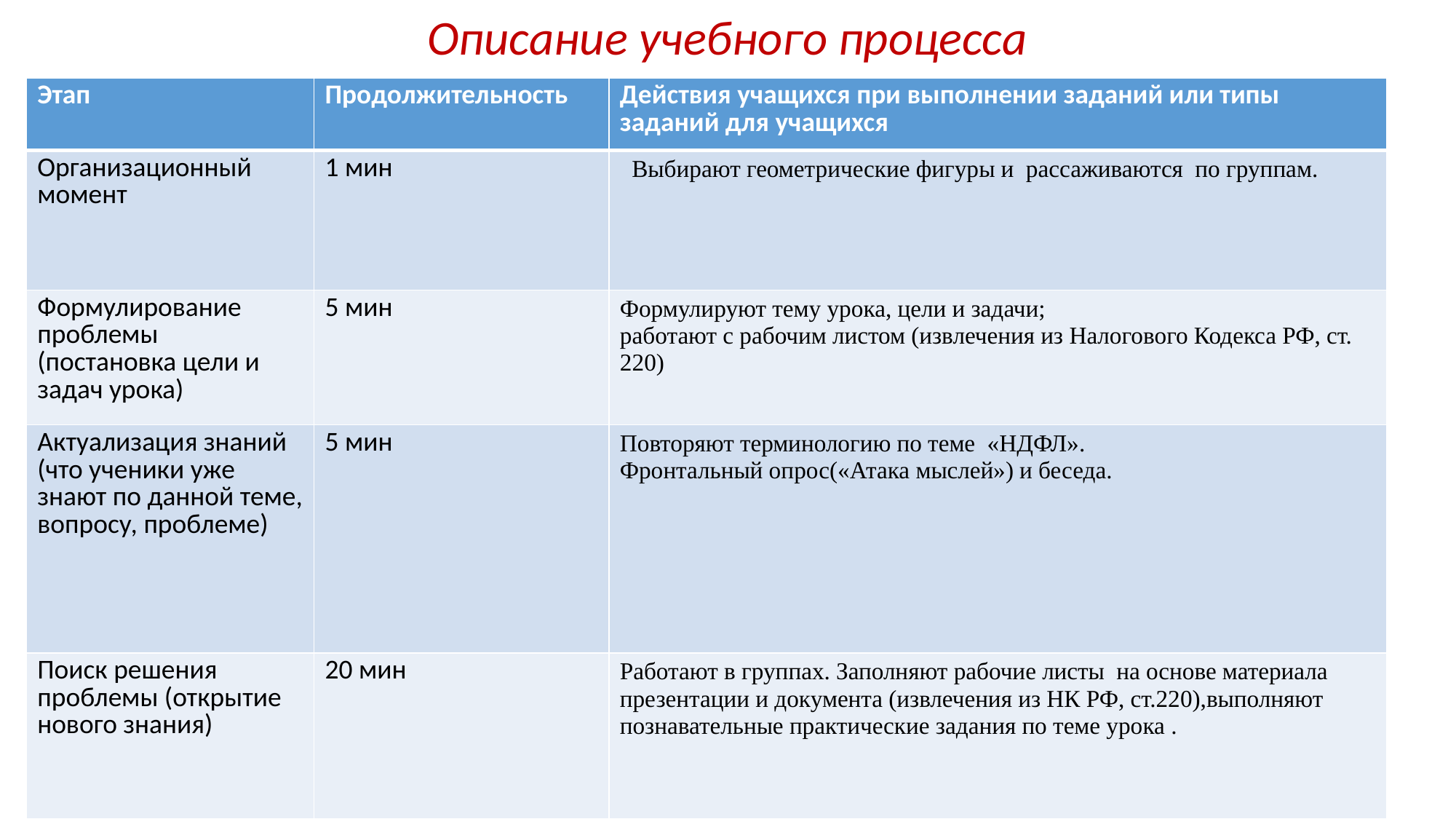

# Описание учебного процесса
| Этап | Продолжительность | Действия учащихся при выполнении заданий или типы заданий для учащихся |
| --- | --- | --- |
| Организационный момент | 1 мин | Выбирают геометрические фигуры и рассаживаются по группам. |
| Формулирование проблемы (постановка цели и задач урока) | 5 мин | Формулируют тему урока, цели и задачи; работают с рабочим листом (извлечения из Налогового Кодекса РФ, ст. 220) |
| Актуализация знаний (что ученики уже знают по данной теме, вопросу, проблеме) | 5 мин | Повторяют терминологию по теме «НДФЛ». Фронтальный опрос(«Атака мыслей») и беседа. |
| Поиск решения проблемы (открытие нового знания) | 20 мин | Работают в группах. Заполняют рабочие листы на основе материала презентации и документа (извлечения из НК РФ, ст.220),выполняют познавательные практические задания по теме урока . |

*этап может включать одно или несколько типов заданий